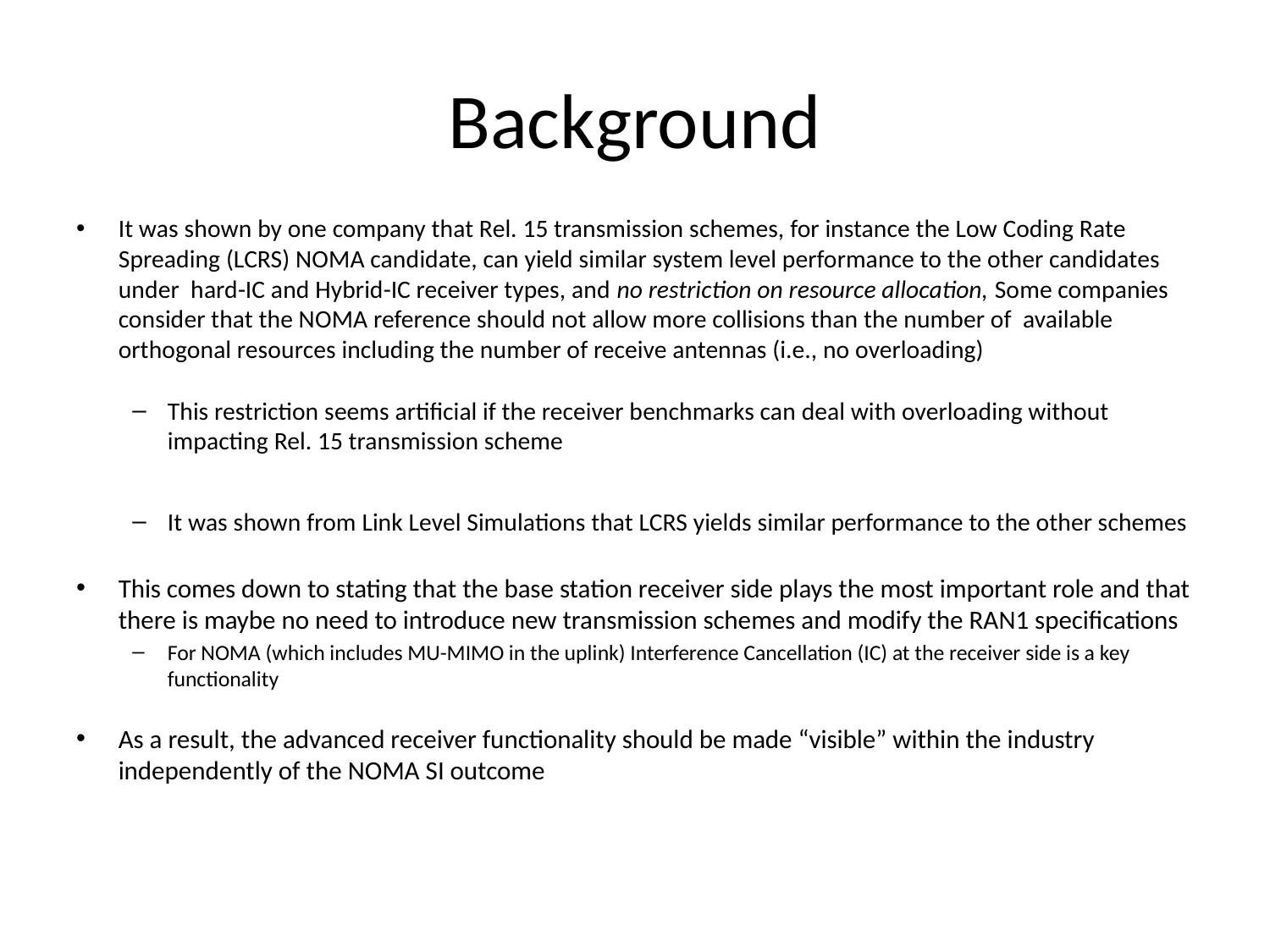

# Background
It was shown by one company that Rel. 15 transmission schemes, for instance the Low Coding Rate Spreading (LCRS) NOMA candidate, can yield similar system level performance to the other candidates under  hard-IC and Hybrid-IC receiver types, and no restriction on resource allocation, Some companies consider that the NOMA reference should not allow more collisions than the number of  available orthogonal resources including the number of receive antennas (i.e., no overloading)
This restriction seems artificial if the receiver benchmarks can deal with overloading without impacting Rel. 15 transmission scheme

It was shown from Link Level Simulations that LCRS yields similar performance to the other schemes
This comes down to stating that the base station receiver side plays the most important role and that there is maybe no need to introduce new transmission schemes and modify the RAN1 specifications
For NOMA (which includes MU-MIMO in the uplink) Interference Cancellation (IC) at the receiver side is a key functionality
As a result, the advanced receiver functionality should be made “visible” within the industry independently of the NOMA SI outcome